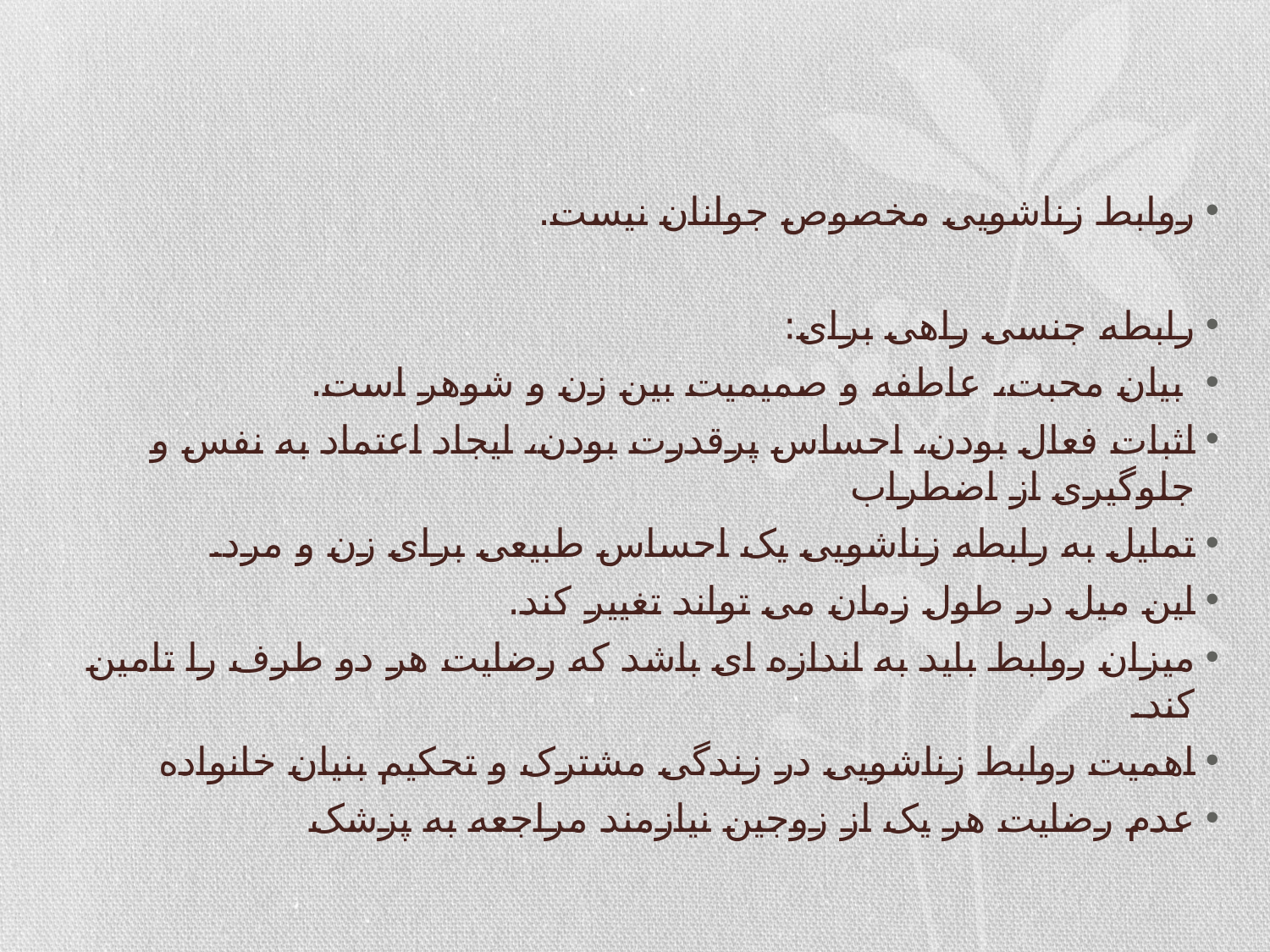

روابط زناشویی مخصوص جوانان نیست.

رابطه جنسی راهی برای:
 بیان محبت، عاطفه و صمیمیت بین زن و شوهر است.
اثبات فعال بودن، احساس پرقدرت بودن، ایجاد اعتماد به نفس و جلوگیری از اضطراب
تمایل به رابطه زناشویی یک احساس طبیعی برای زن و مرد.
این میل در طول زمان می تواند تغییر کند.
میزان روابط باید به اندازه ای باشد که رضایت هر دو طرف را تامین کند.
اهمیت روابط زناشویی در زندگی مشترک و تحکیم بنیان خانواده
عدم رضایت هر یک از زوجین نیازمند مراجعه به پزشک